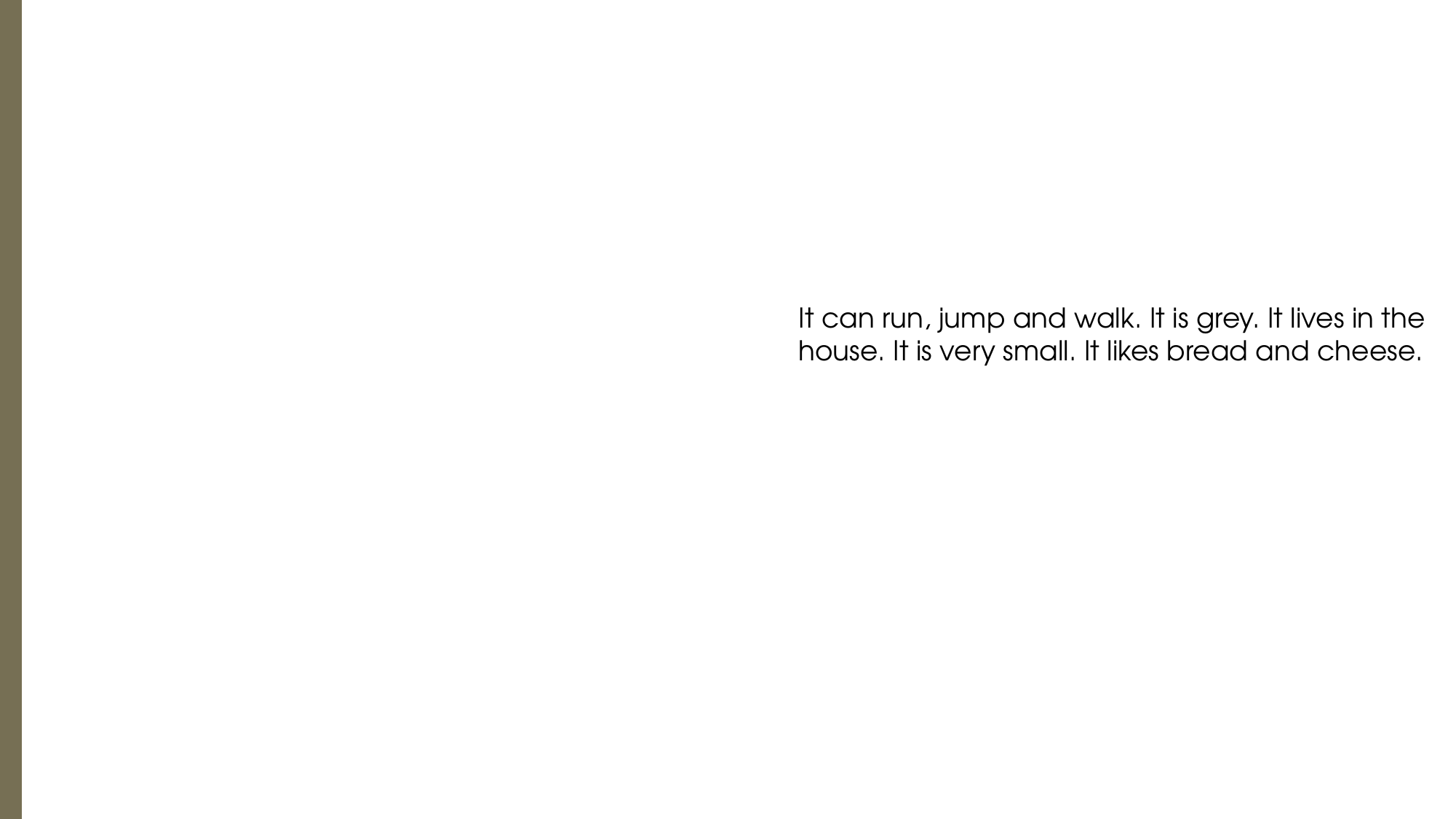

It can run, jump and walk. It is grey. It lives in the house. It is very small. It likes bread and cheese.